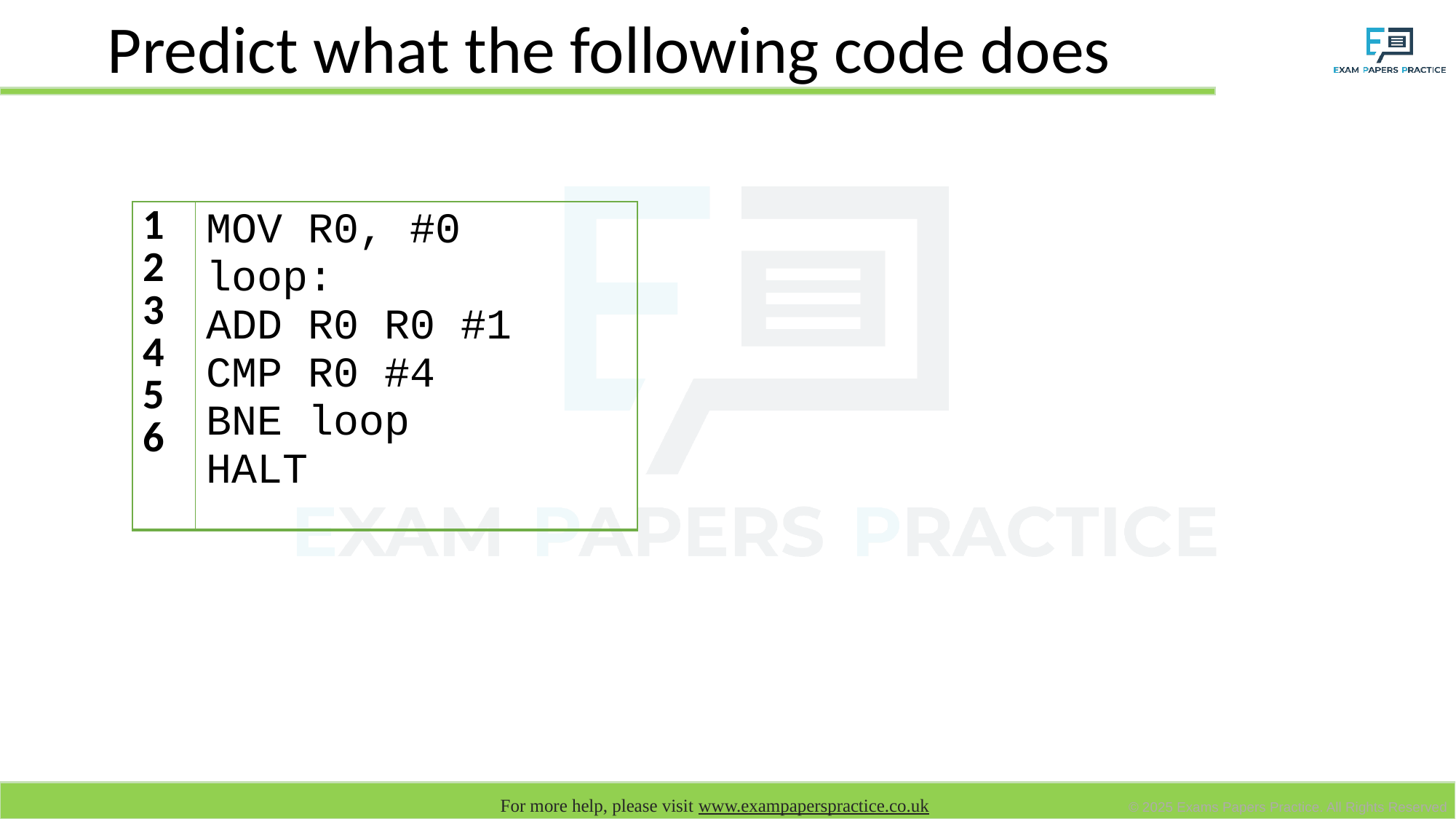

# Predict what the following code does
| 1 2 3 4 5 6 | MOV R0, #0 loop: ADD R0 R0 #1 CMP R0 #4 BNE loop HALT |
| --- | --- |